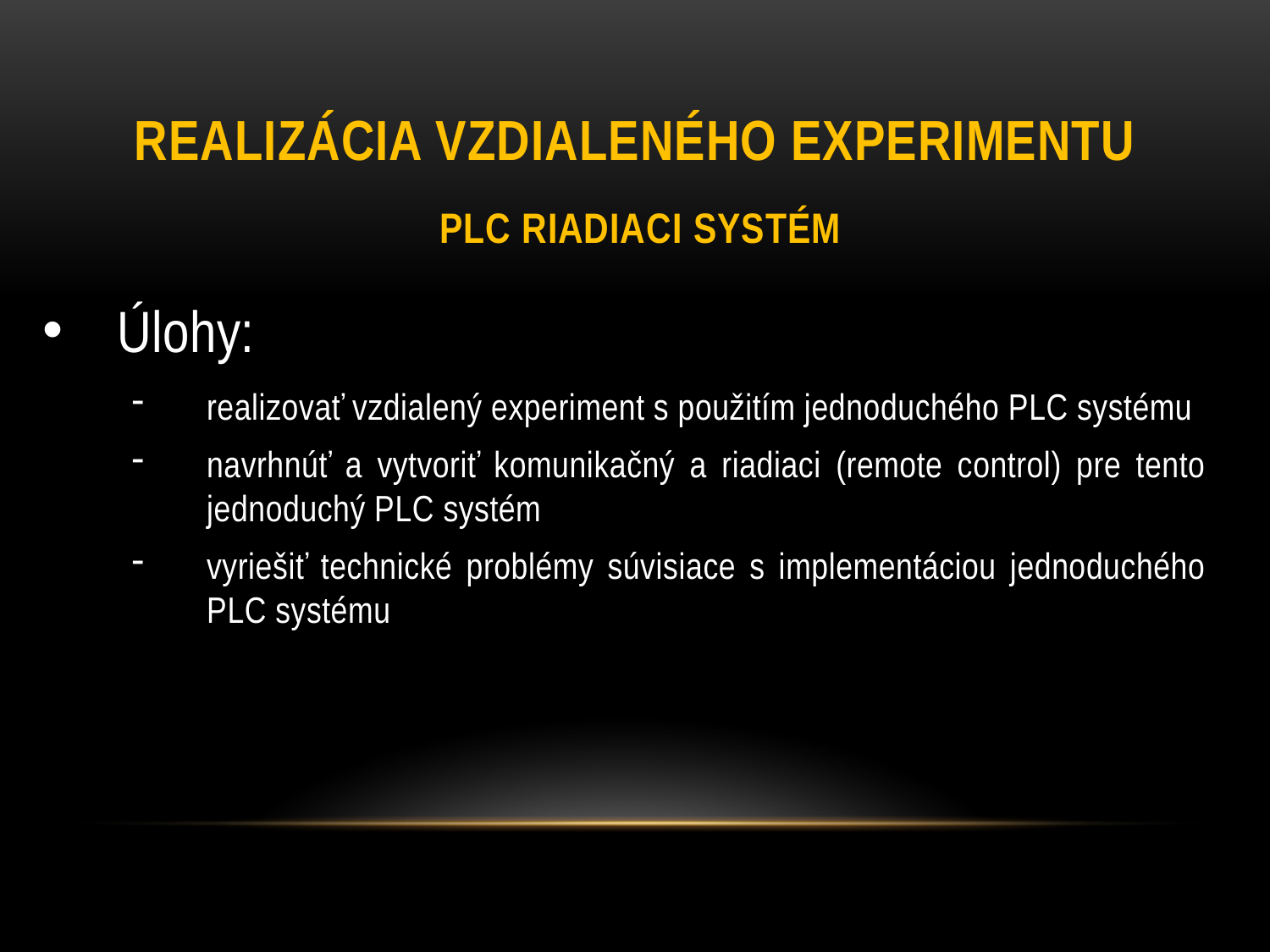

# realizácia VZDIALENÉHO EXPERIMENTU
PLC riadiaci systém
Úlohy:
realizovať vzdialený experiment s použitím jednoduchého PLC systému
navrhnúť a vytvoriť komunikačný a riadiaci (remote control) pre tento jednoduchý PLC systém
vyriešiť technické problémy súvisiace s implementáciou jednoduchého PLC systému